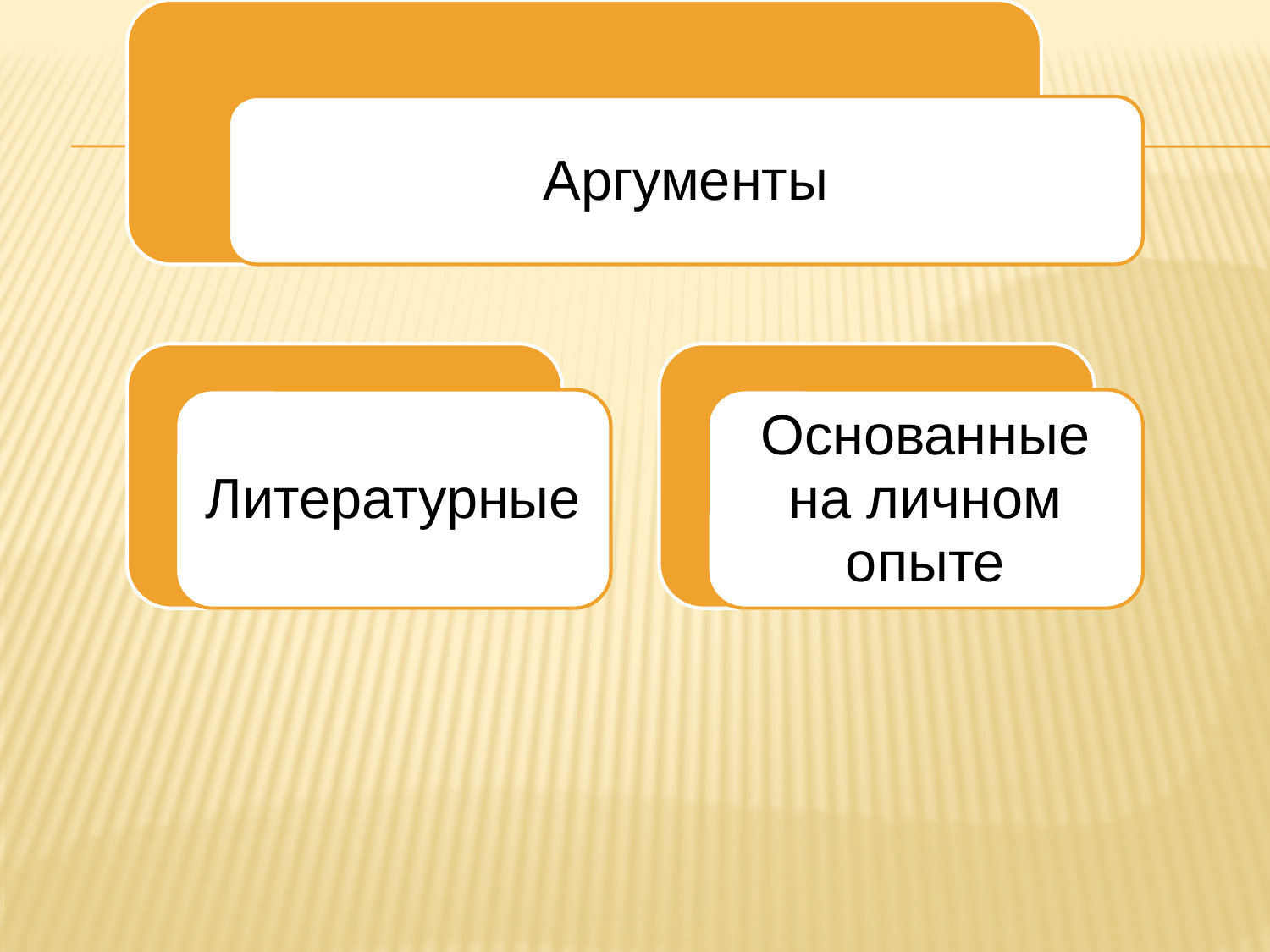

Аргументы
Литературные
Основанные на личном опыте
#